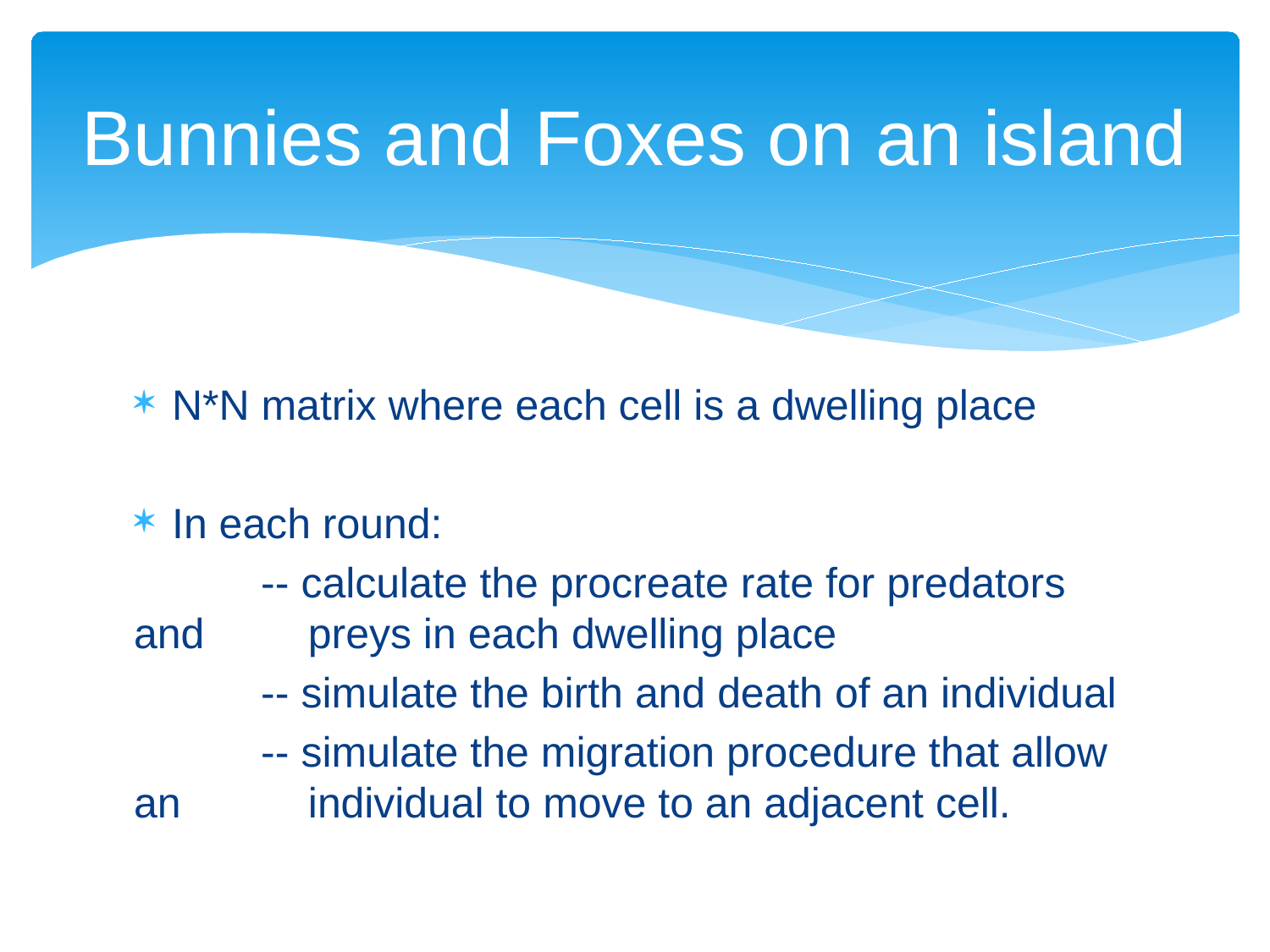

# Bunnies and Foxes on an island
N*N matrix where each cell is a dwelling place

In each round:
	-- calculate the procreate rate for predators and 	    preys in each dwelling place
	-- simulate the birth and death of an individual
	-- simulate the migration procedure that allow an 	    individual to move to an adjacent cell.